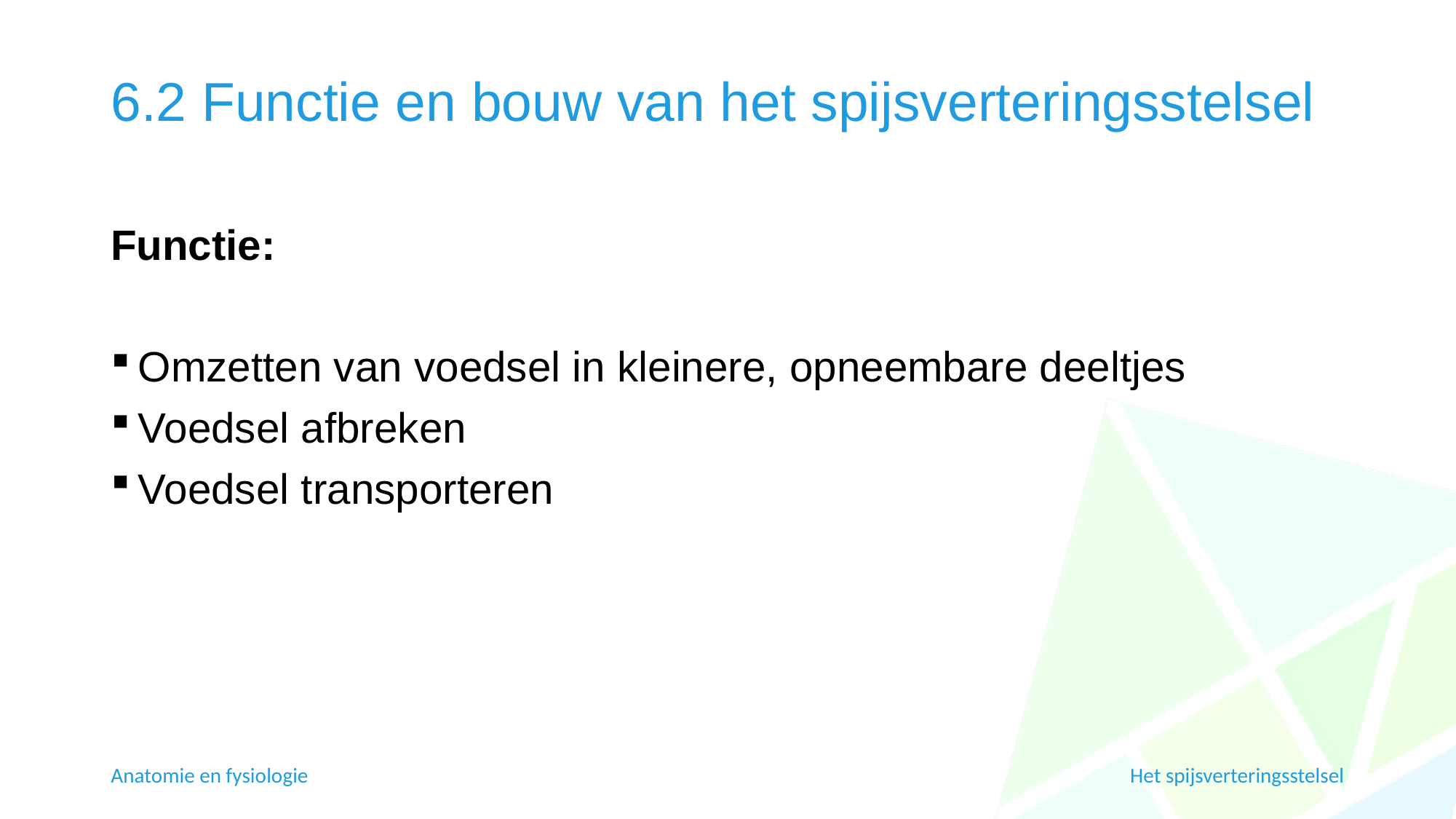

# 6.2 Functie en bouw van het spijsverteringsstelsel
Functie:

Omzetten van voedsel in kleinere, opneembare deeltjes
Voedsel afbreken
Voedsel transporteren
Anatomie en fysiologie
Het spijsverteringsstelsel